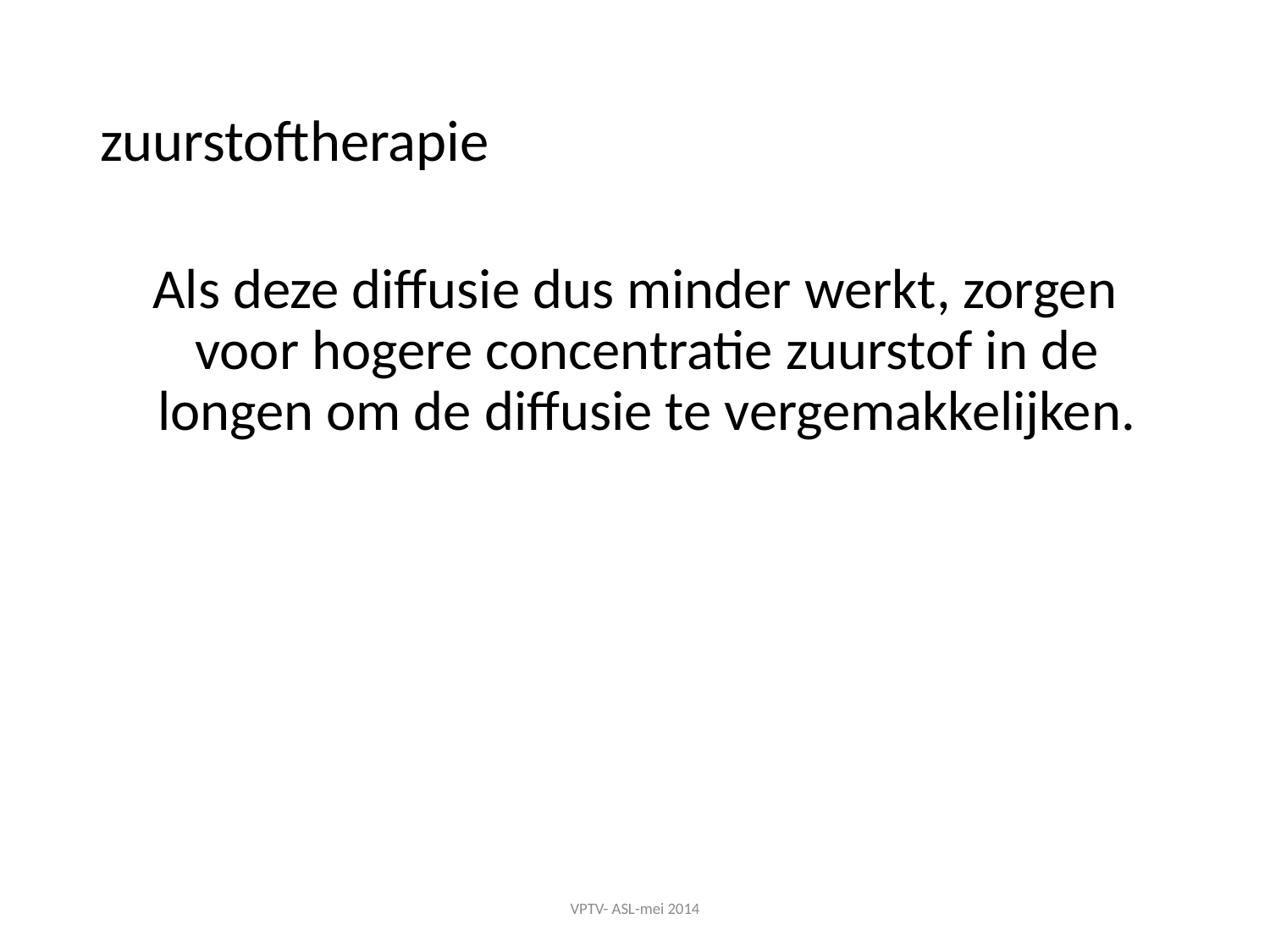

# zuurstoftherapie
Als deze diffusie dus minder werkt, zorgen voor hogere concentratie zuurstof in de longen om de diffusie te vergemakkelijken.
VPTV- ASL-mei 2014